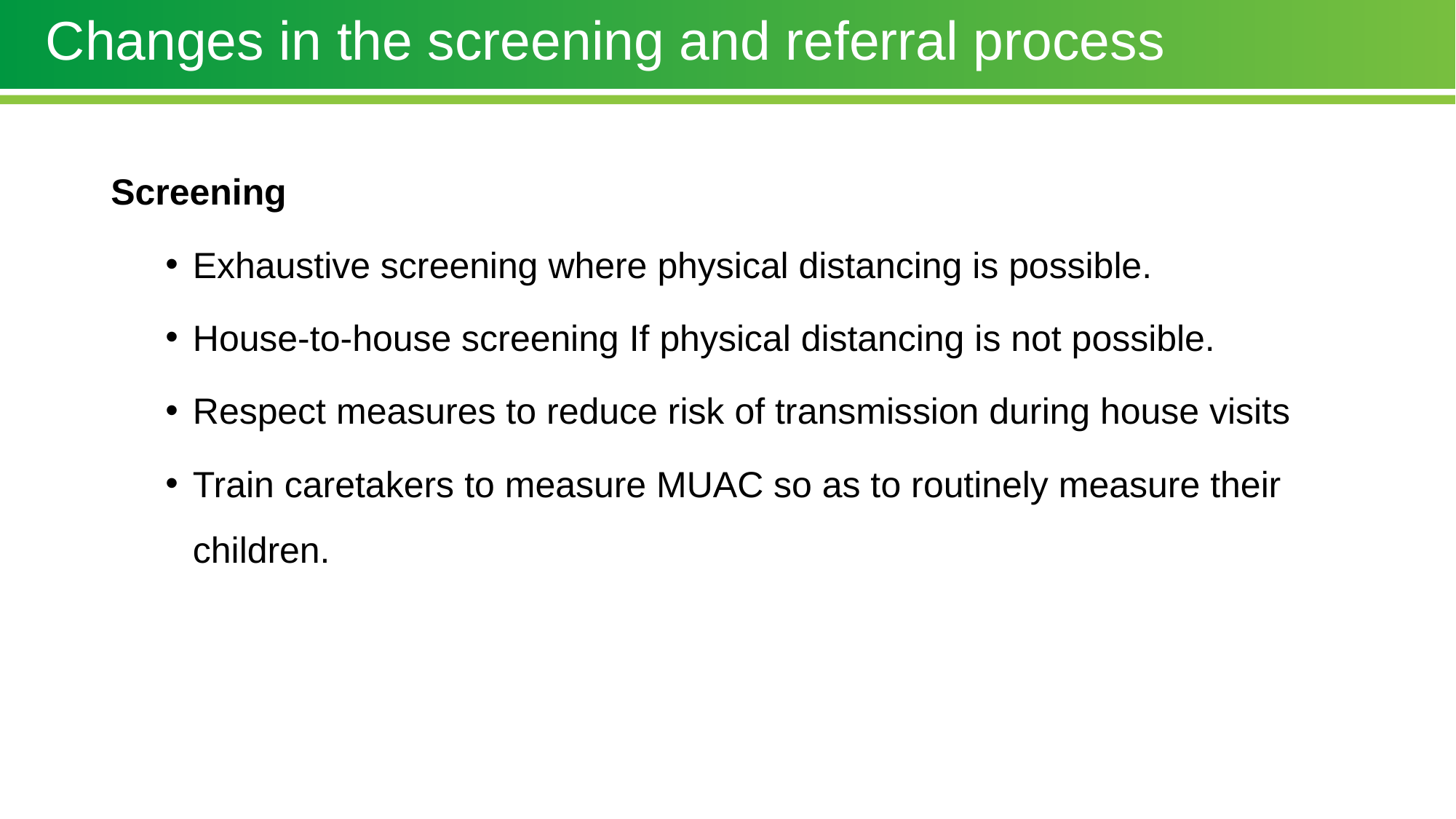

# Changes in the screening and referral process
Screening
Exhaustive screening where physical distancing is possible.
House-to-house screening If physical distancing is not possible.
Respect measures to reduce risk of transmission during house visits
Train caretakers to measure MUAC so as to routinely measure their children.